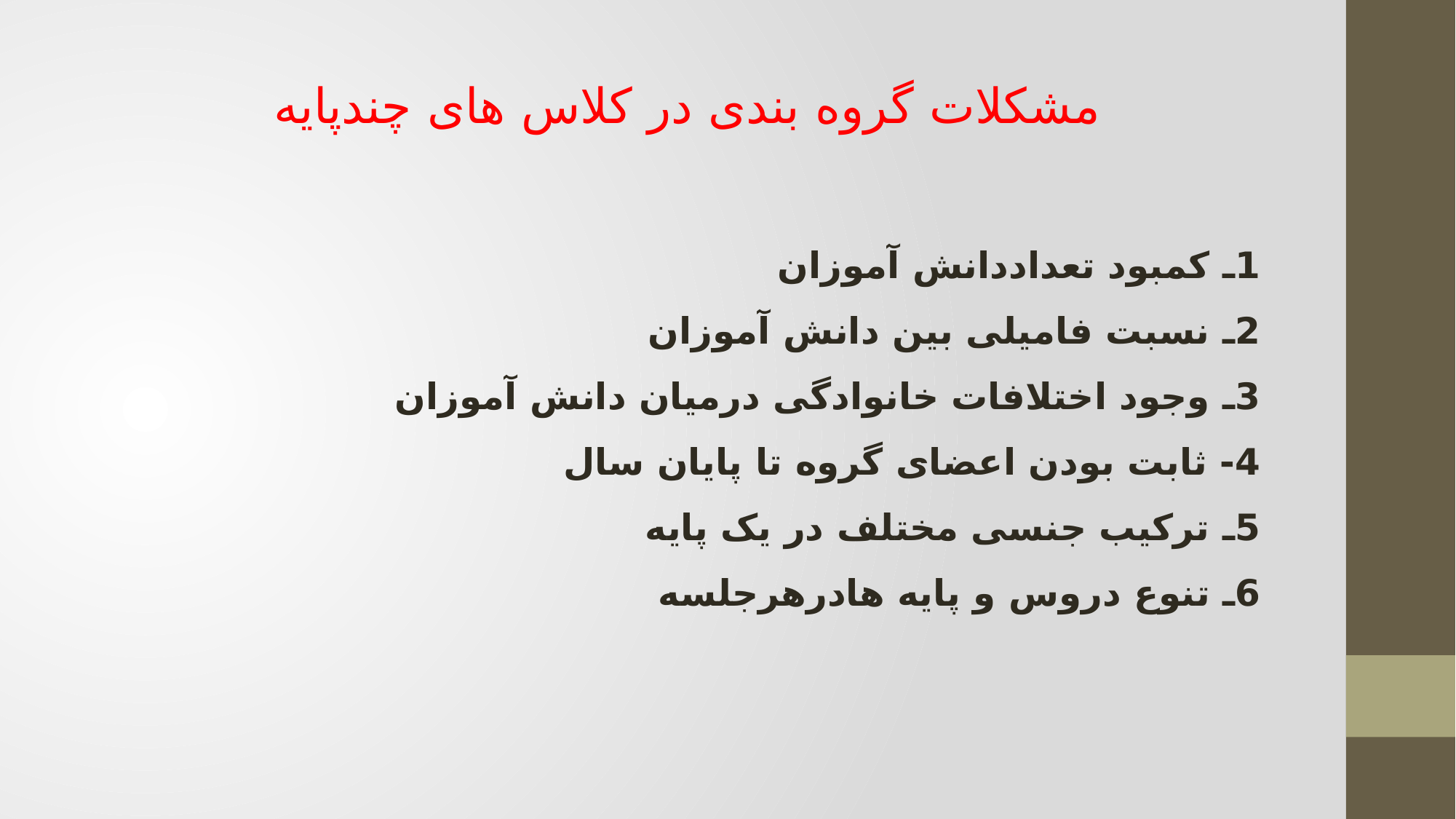

مشکلات گروه بندی در کلاس های چندپایه

1ـ کمبود تعداددانش آموزان
2ـ نسبت فامیلی بین دانش آموزان
3ـ وجود اختلافات خانوادگی درمیان دانش آموزان
4- ثابت بودن اعضای گروه تا پایان سال
5ـ ترکیب جنسی مختلف در یک پایه
6ـ تنوع دروس و پایه هادرهرجلسه